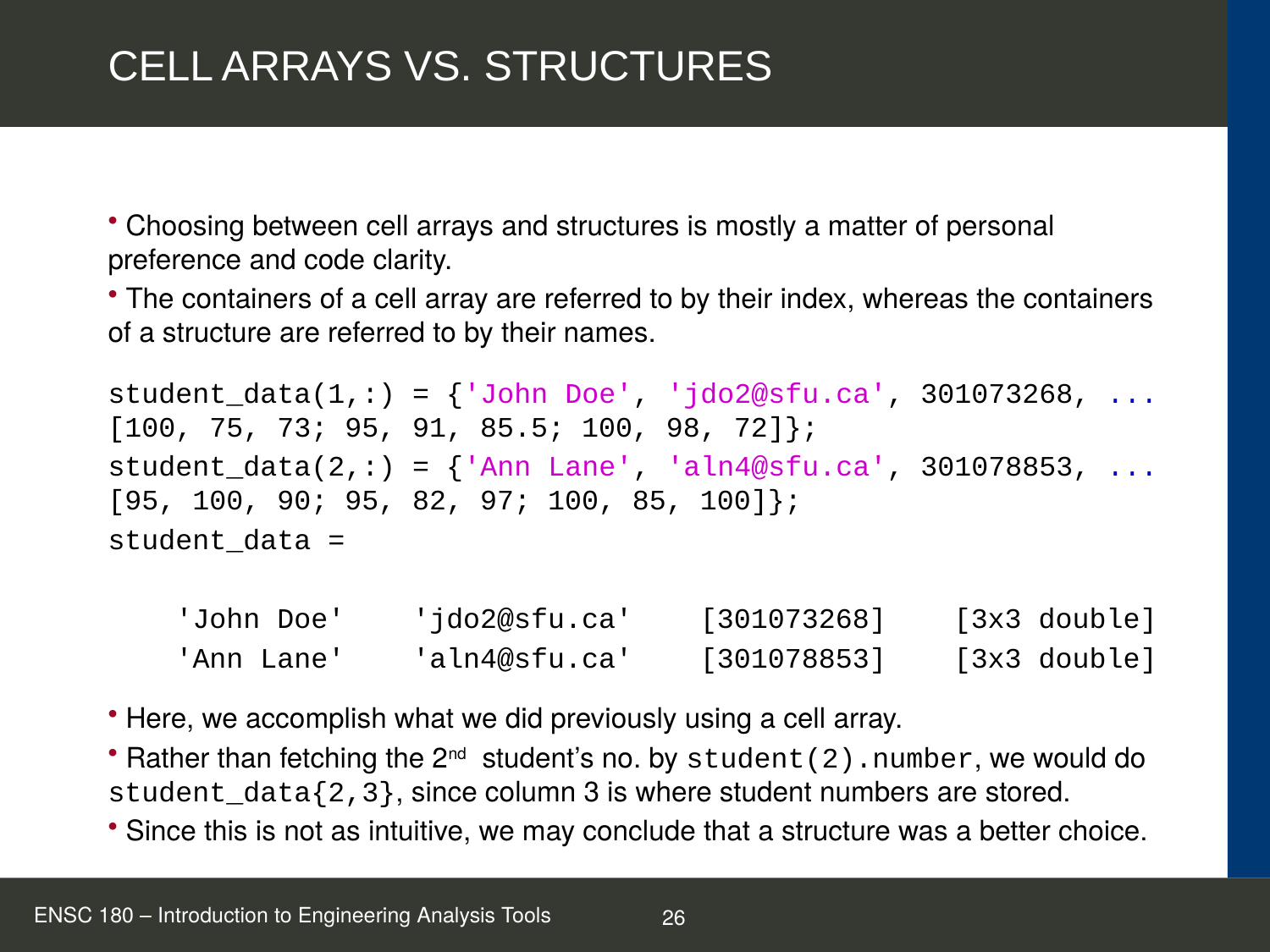

# CELL ARRAYS VS. STRUCTURES
 Choosing between cell arrays and structures is mostly a matter of personal preference and code clarity.
 The containers of a cell array are referred to by their index, whereas the containers of a structure are referred to by their names.
student_data(1,:) = {'John Doe', 'jdo2@sfu.ca', 301073268, ...
[100, 75, 73; 95, 91, 85.5; 100, 98, 72]};
student_data(2,:) = {'Ann Lane', 'aln4@sfu.ca', 301078853, ...
[95, 100, 90; 95, 82, 97; 100, 85, 100]};
student_data =

    'John Doe'    'jdo2@sfu.ca'    [301073268]    [3x3 double]
    'Ann Lane'    'aln4@sfu.ca'    [301078853]    [3x3 double]
 Here, we accomplish what we did previously using a cell array.
 Rather than fetching the 2nd  student’s no. by student(2).number, we would do student_data{2,3}, since column 3 is where student numbers are stored.
 Since this is not as intuitive, we may conclude that a structure was a better choice.
ENSC 180 – Introduction to Engineering Analysis Tools